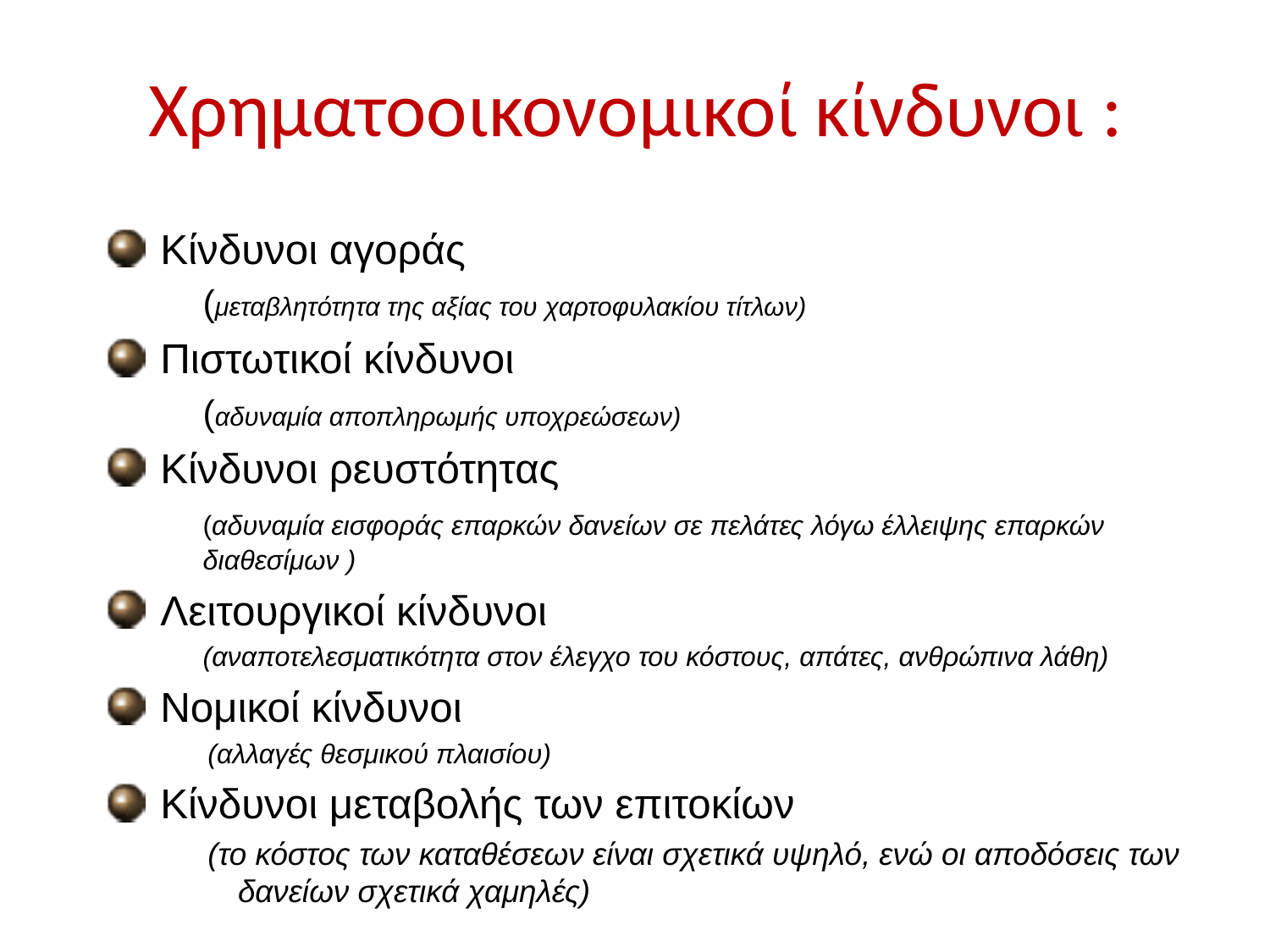

# Χρηματοοικονομικοί κίνδυνοι :
Κίνδυνοι αγοράς
	(μεταβλητότητα της αξίας του χαρτοφυλακίου τίτλων)
Πιστωτικοί κίνδυνοι
	(αδυναμία αποπληρωμής υποχρεώσεων)
Κίνδυνοι ρευστότητας
 	(αδυναμία εισφοράς επαρκών δανείων σε πελάτες λόγω έλλειψης επαρκών διαθεσίμων )
Λειτουργικοί κίνδυνοι
	(αναποτελεσματικότητα στον έλεγχο του κόστους, απάτες, ανθρώπινα λάθη)
Νομικοί κίνδυνοι
(αλλαγές θεσμικού πλαισίου)
Κίνδυνοι μεταβολής των επιτοκίων
(το κόστος των καταθέσεων είναι σχετικά υψηλό, ενώ οι αποδόσεις των δανείων σχετικά χαμηλές)